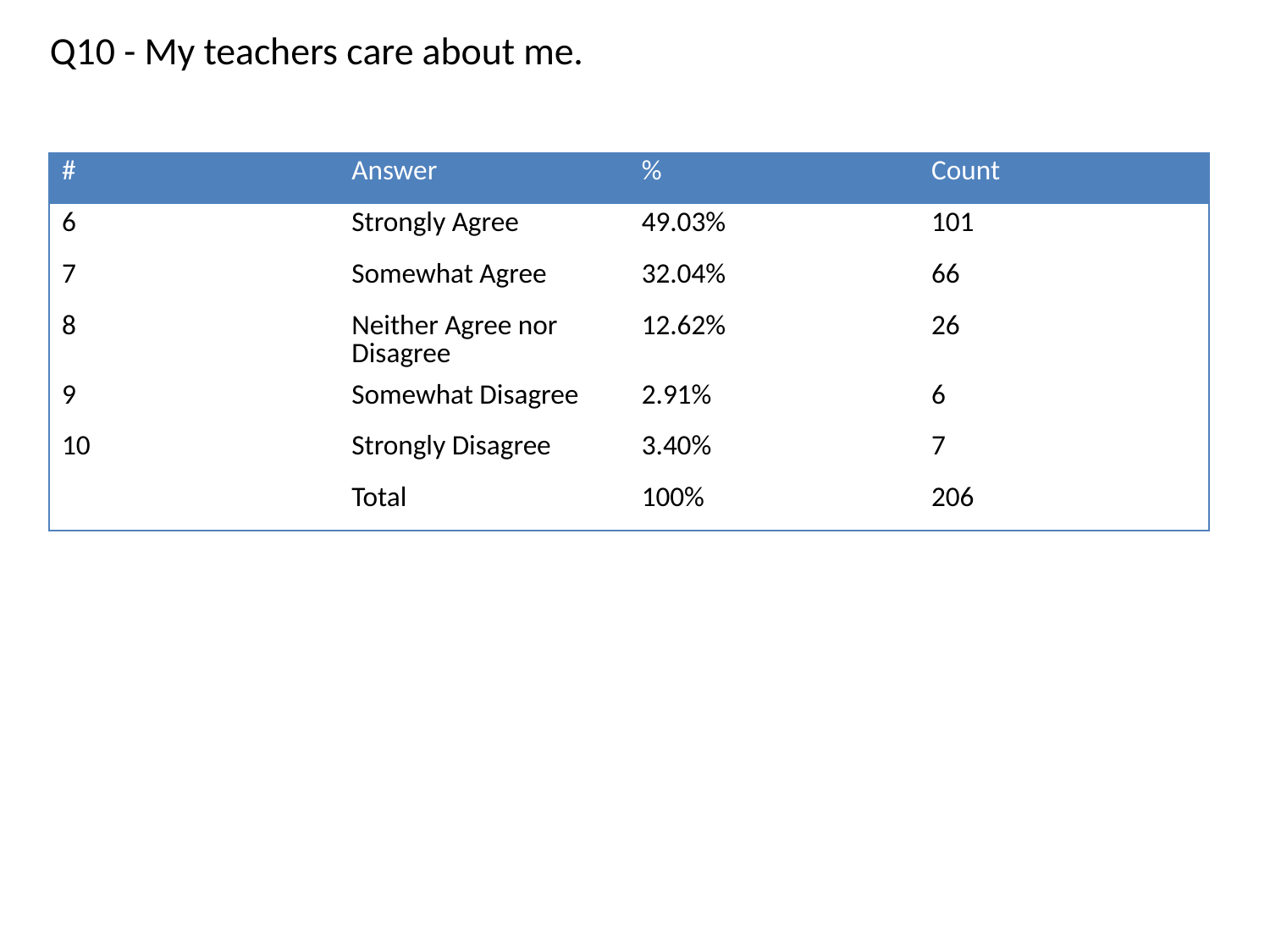

Q10 - My teachers care about me.
| # | Answer | % | Count |
| --- | --- | --- | --- |
| 6 | Strongly Agree | 49.03% | 101 |
| 7 | Somewhat Agree | 32.04% | 66 |
| 8 | Neither Agree nor Disagree | 12.62% | 26 |
| 9 | Somewhat Disagree | 2.91% | 6 |
| 10 | Strongly Disagree | 3.40% | 7 |
|  | Total | 100% | 206 |